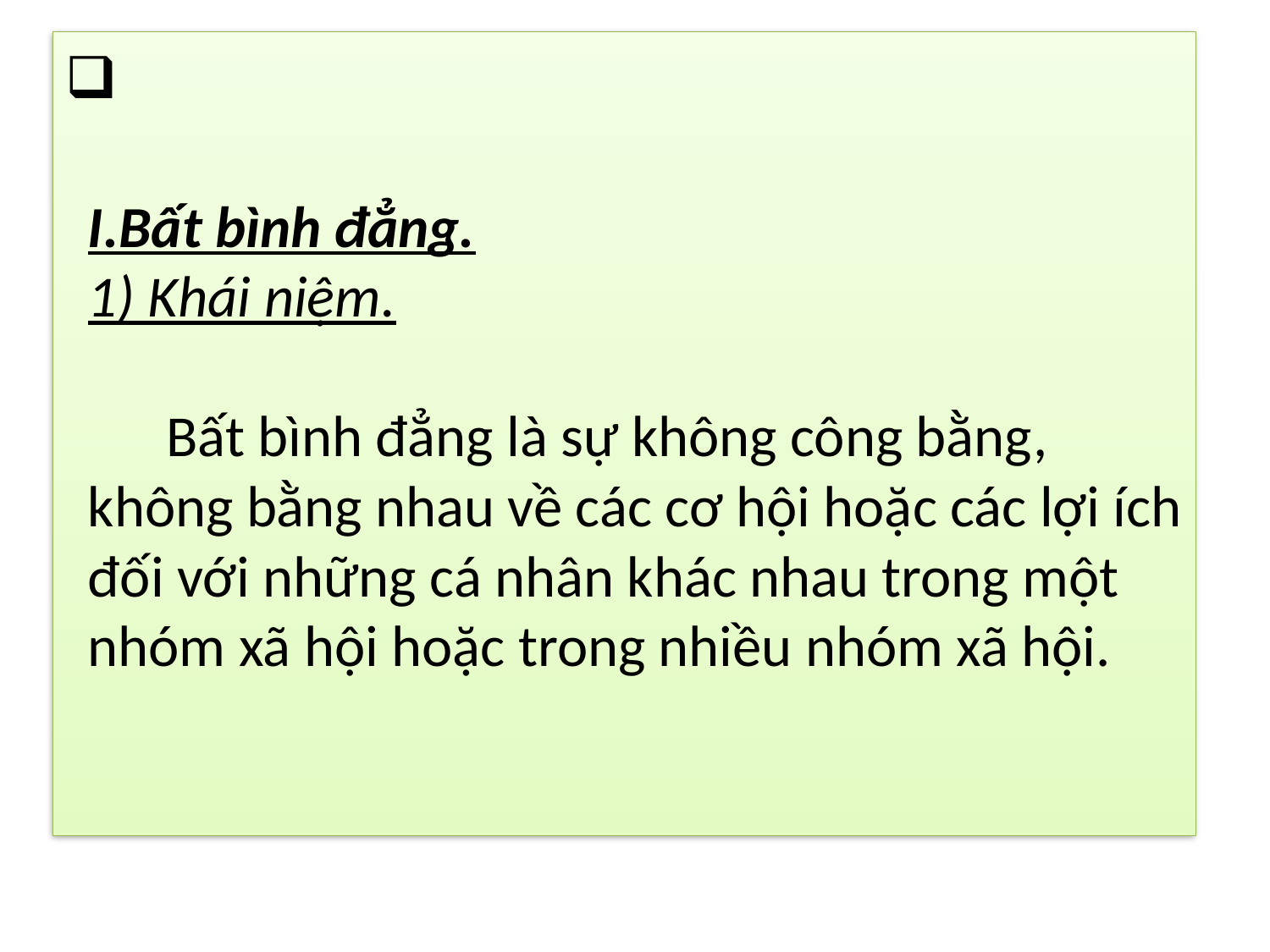

# I.Bất bình đẳng. 1) Khái niệm. Bất bình đẳng là sự không công bằng, không bằng nhau về các cơ hội hoặc các lợi ích đối với những cá nhân khác nhau trong một nhóm xã hội hoặc trong nhiều nhóm xã hội.